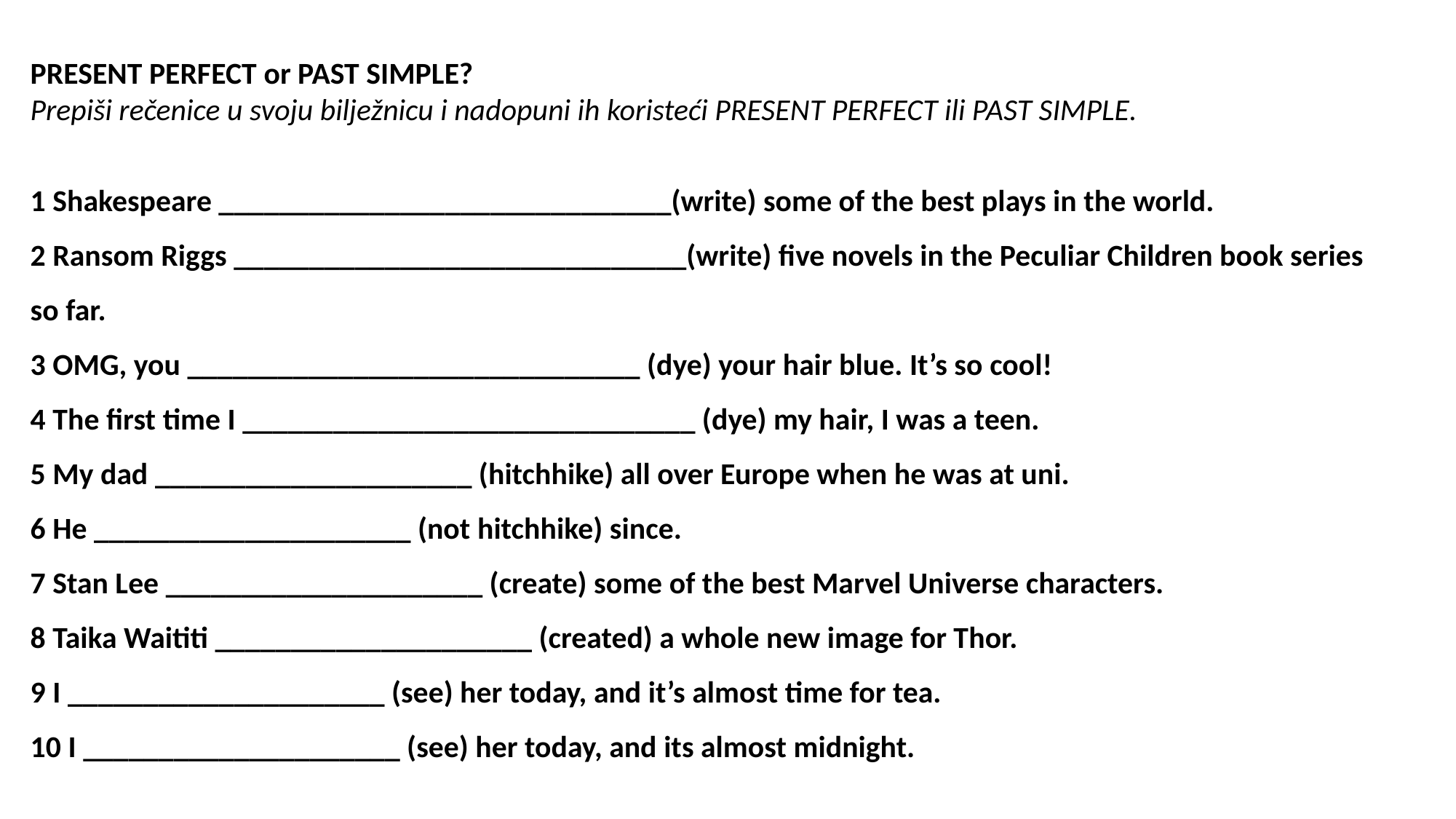

PRESENT PERFECT or PAST SIMPLE?
Prepiši rečenice u svoju bilježnicu i nadopuni ih koristeći PRESENT PERFECT ili PAST SIMPLE.

1 Shakespeare ______________________________(write) some of the best plays in the world.
2 Ransom Riggs ______________________________(write) five novels in the Peculiar Children book series so far.
3 OMG, you ______________________________ (dye) your hair blue. It’s so cool!
4 The first time I ______________________________ (dye) my hair, I was a teen.
5 My dad _____________________ (hitchhike) all over Europe when he was at uni.
6 He _____________________ (not hitchhike) since.
7 Stan Lee _____________________ (create) some of the best Marvel Universe characters.
8 Taika Waititi _____________________ (created) a whole new image for Thor.
9 I _____________________ (see) her today, and it’s almost time for tea.
10 I _____________________ (see) her today, and its almost midnight.